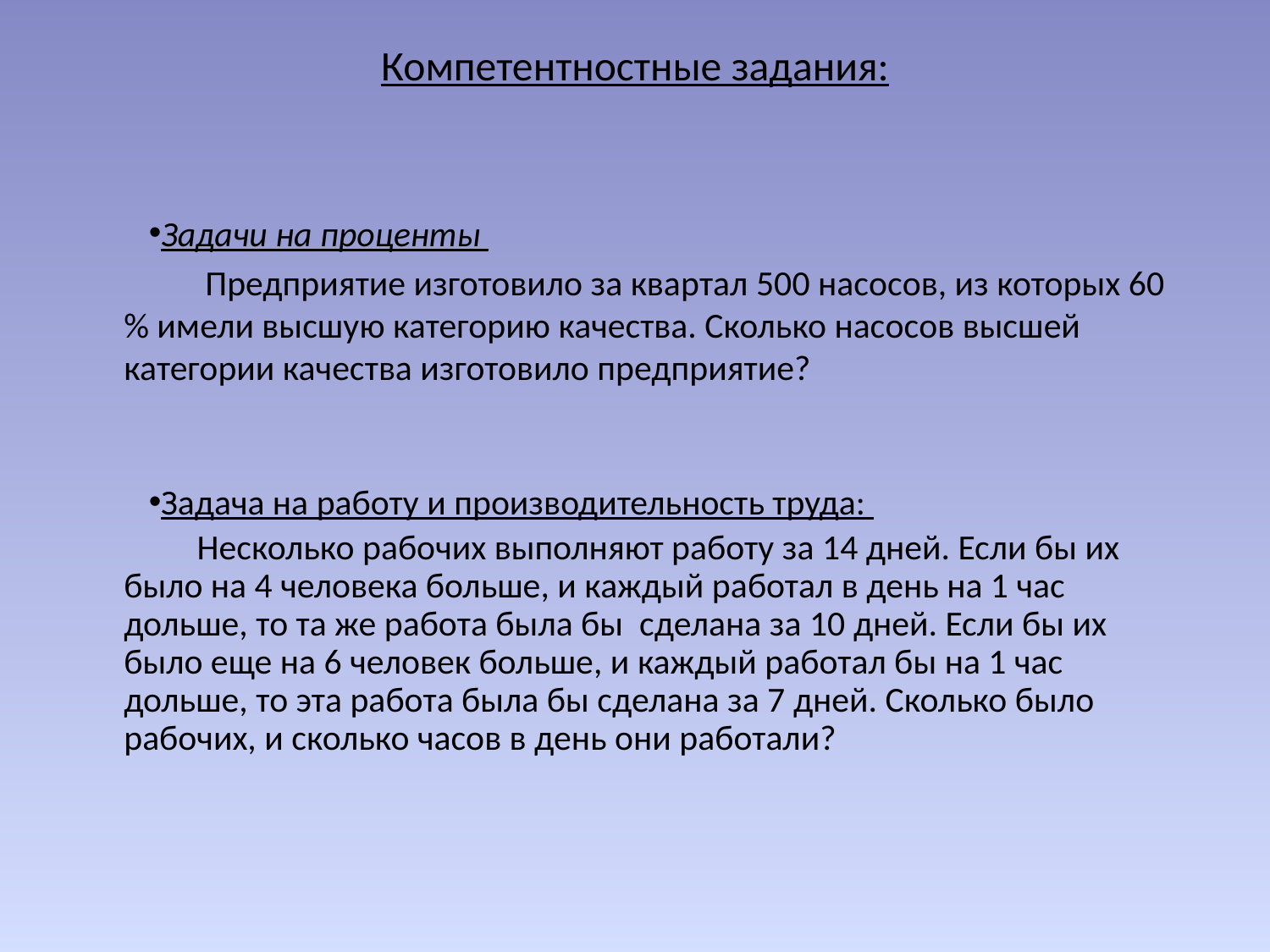

# Компетентностные задания:

Задачи на проценты
       Предприятие изготовило за квартал 500 насосов, из которых 60 % имели высшую категорию качества. Сколько насосов высшей категории качества изготовило предприятие?

Задача на работу и производительность труда:
      Несколько рабочих выполняют работу за 14 дней. Если бы их было на 4 человека больше, и каждый работал в день на 1 час дольше, то та же работа была бы  сделана за 10 дней. Если бы их было еще на 6 человек больше, и каждый работал бы на 1 час дольше, то эта работа была бы сделана за 7 дней. Сколько было рабочих, и сколько часов в день они работали?